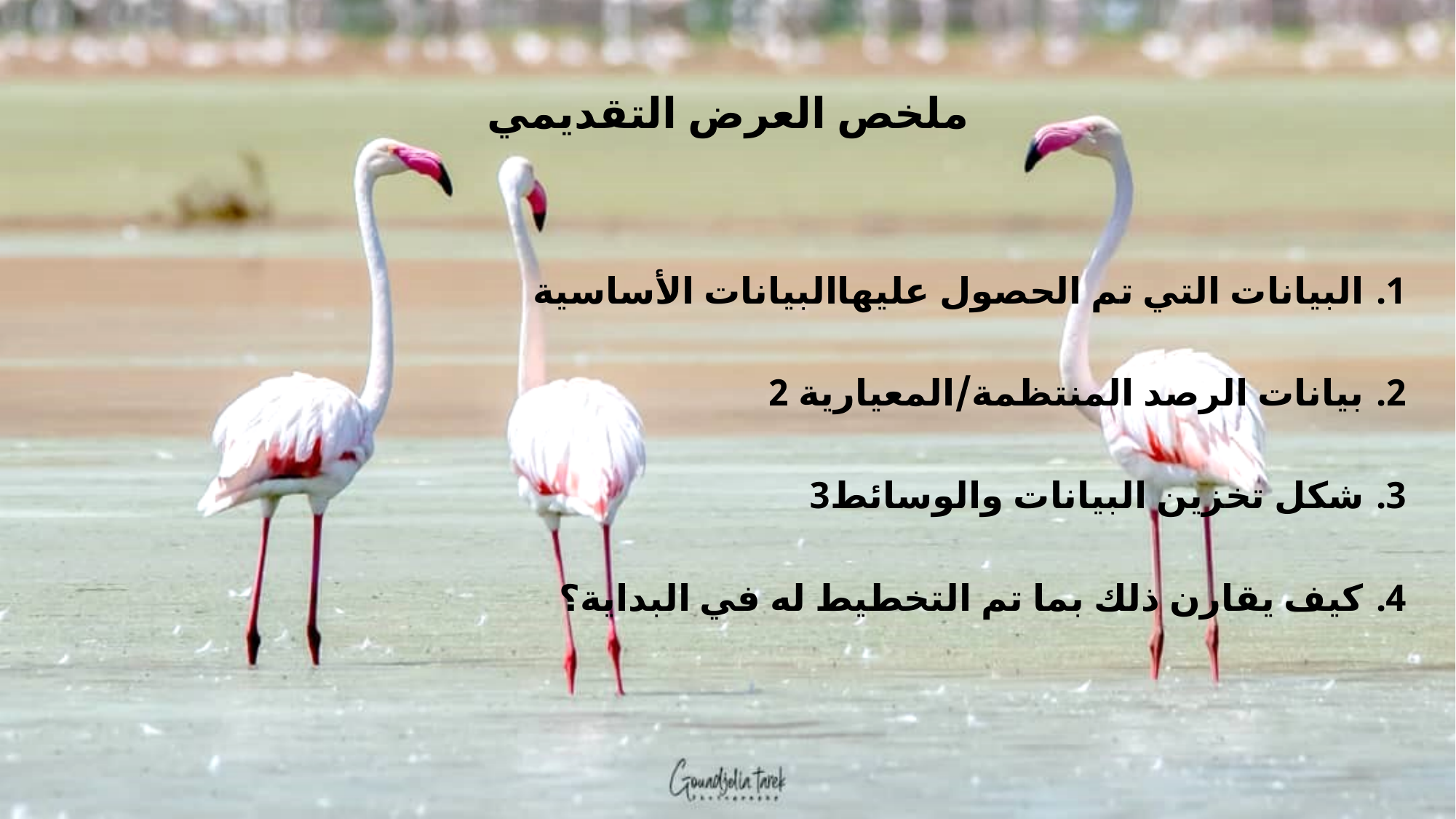

ملخص العرض التقديمي
البيانات التي تم الحصول عليهاالبيانات الأساسية
بيانات الرصد المنتظمة/المعيارية 2
شكل تخزين البيانات والوسائط3
كيف يقارن ذلك بما تم التخطيط له في البداية؟